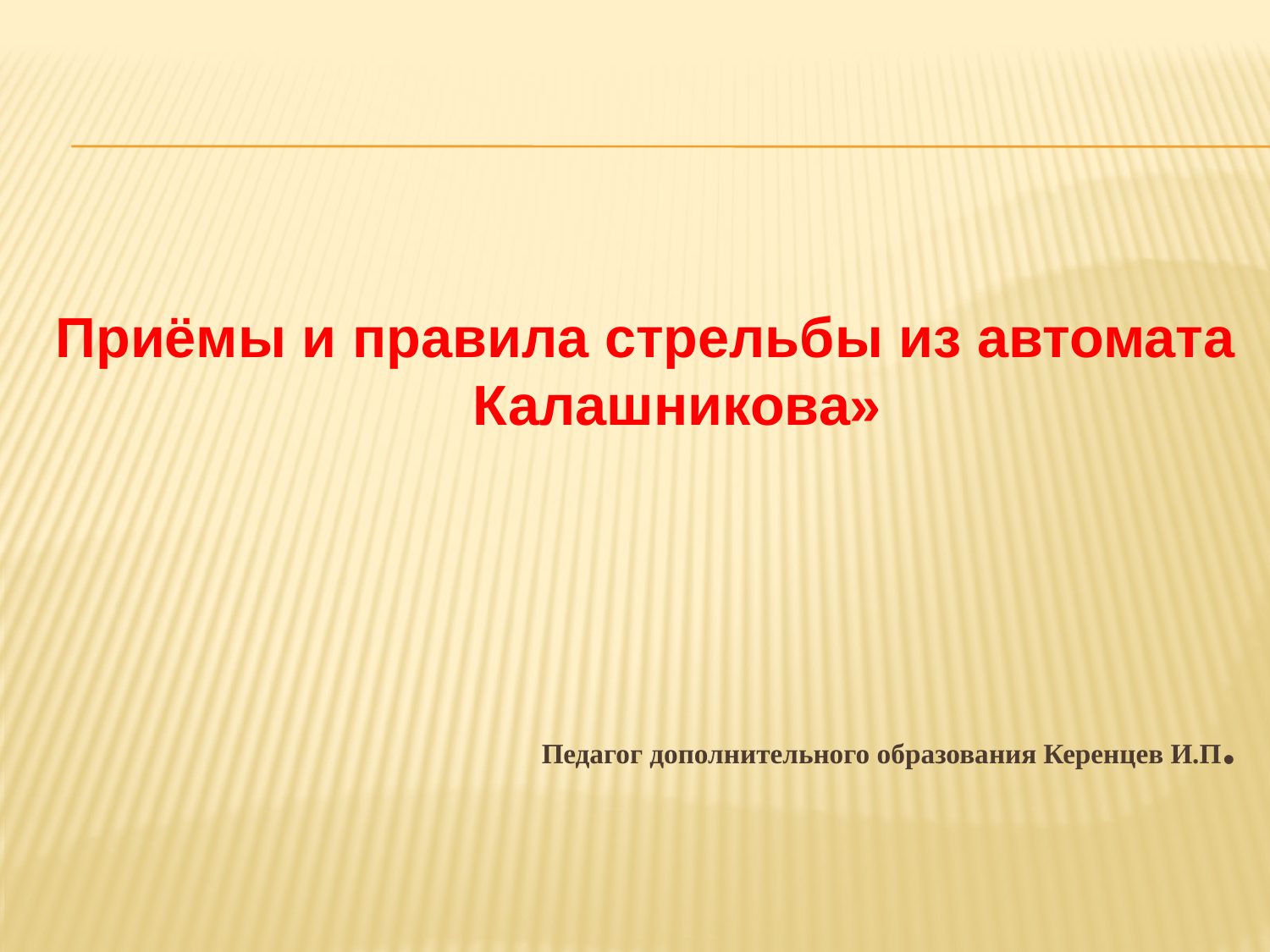

Приёмы и правила стрельбы из автомата  Калашникова»

Педагог дополнительного образования Керенцев И.П.